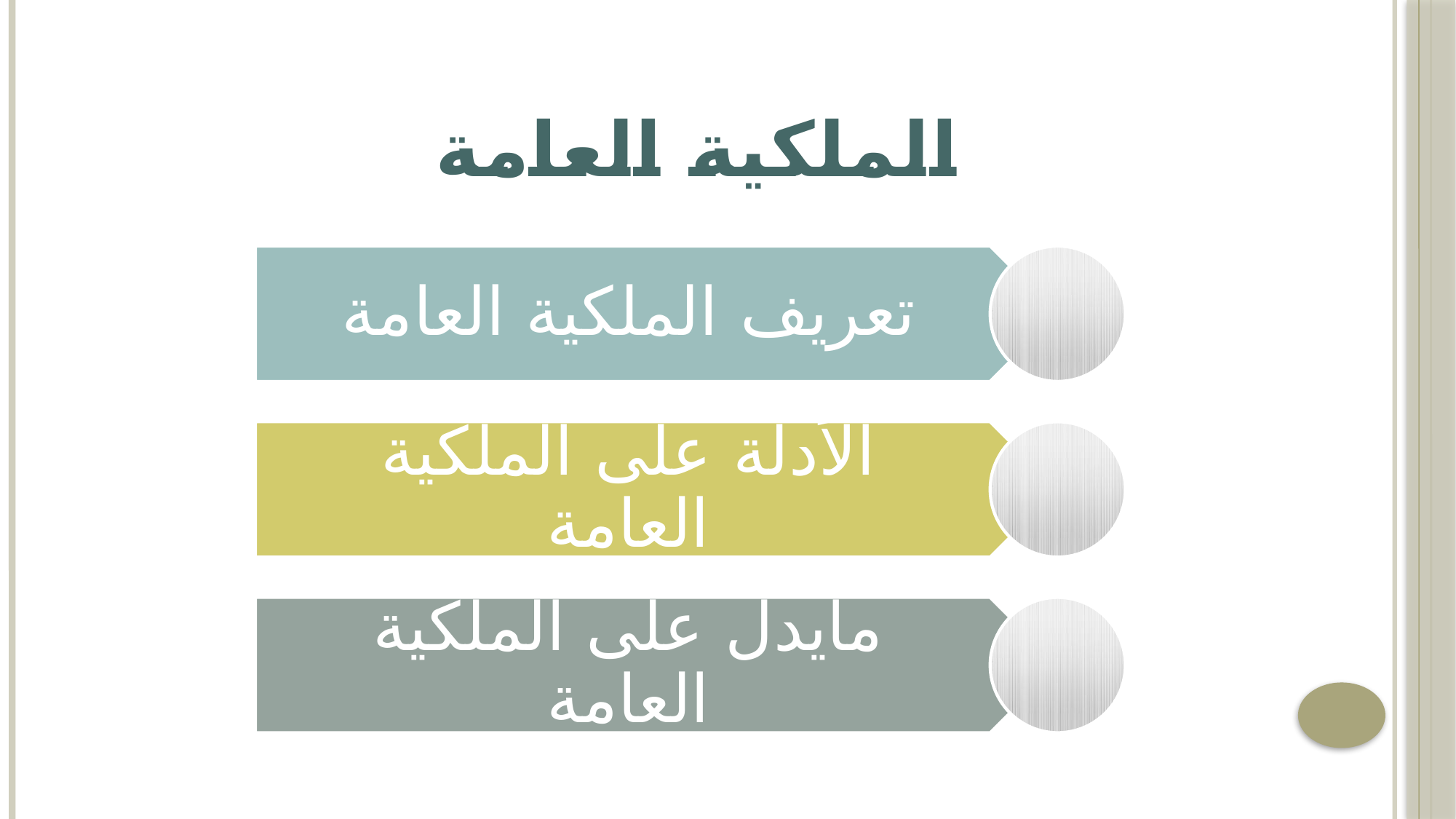

الملكية العامة
تعريف الملكية العامة
الأدلة على الملكية العامة
مايدل على الملكية العامة